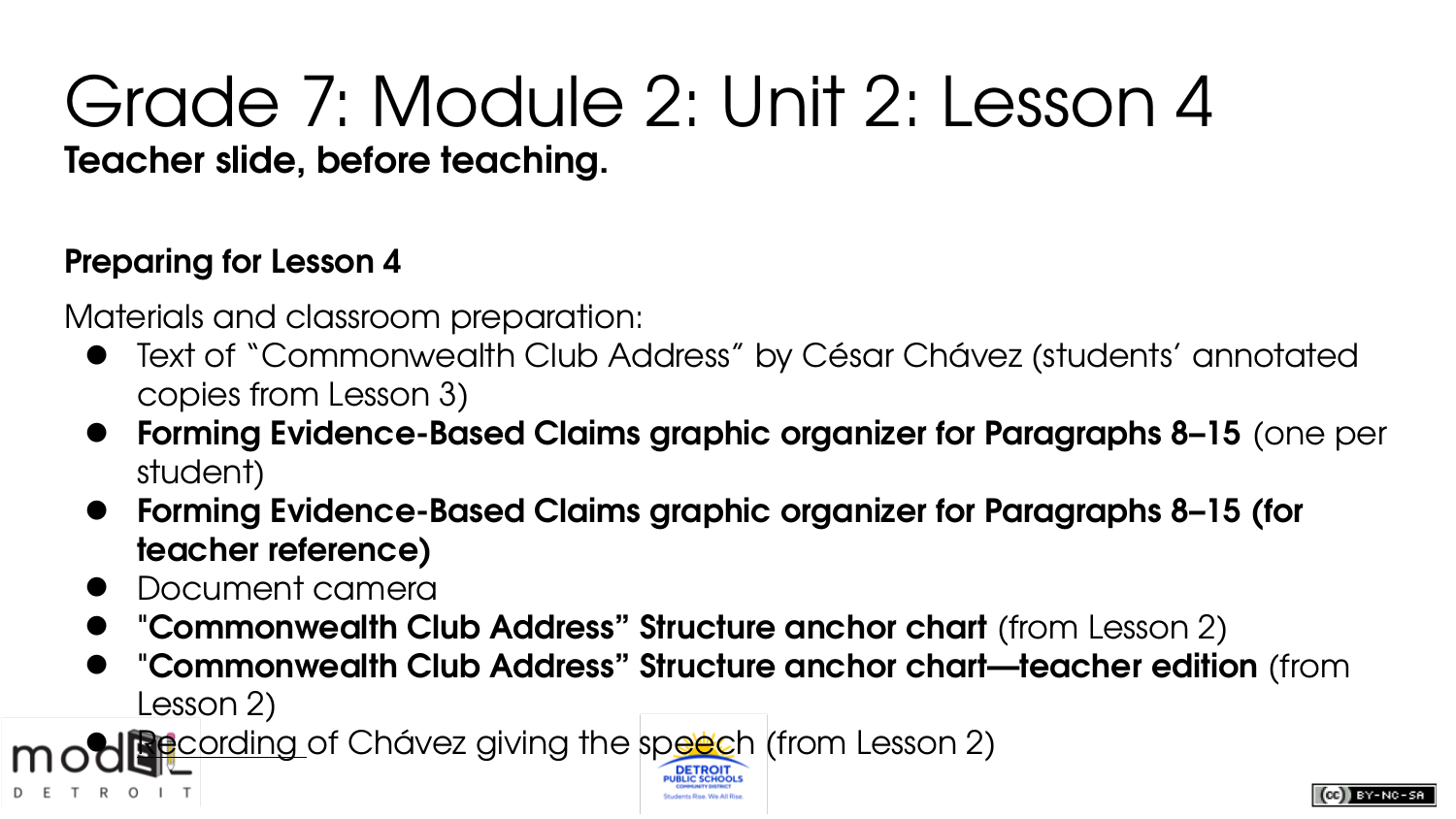

# Grade 7: Module 2: Unit 2: Lesson 4
Teacher slide, before teaching.
Preparing for Lesson 4
Materials and classroom preparation:
Text of “Commonwealth Club Address” by César Chávez (students’ annotated copies from Lesson 3)
Forming Evidence-Based Claims graphic organizer for Paragraphs 8–15 (one per student)
Forming Evidence-Based Claims graphic organizer for Paragraphs 8–15 (for teacher reference)
Document camera
"Commonwealth Club Address” Structure anchor chart (from Lesson 2)
"Commonwealth Club Address” Structure anchor chart—teacher edition (from Lesson 2)
Recording of Chávez giving the speech (from Lesson 2)